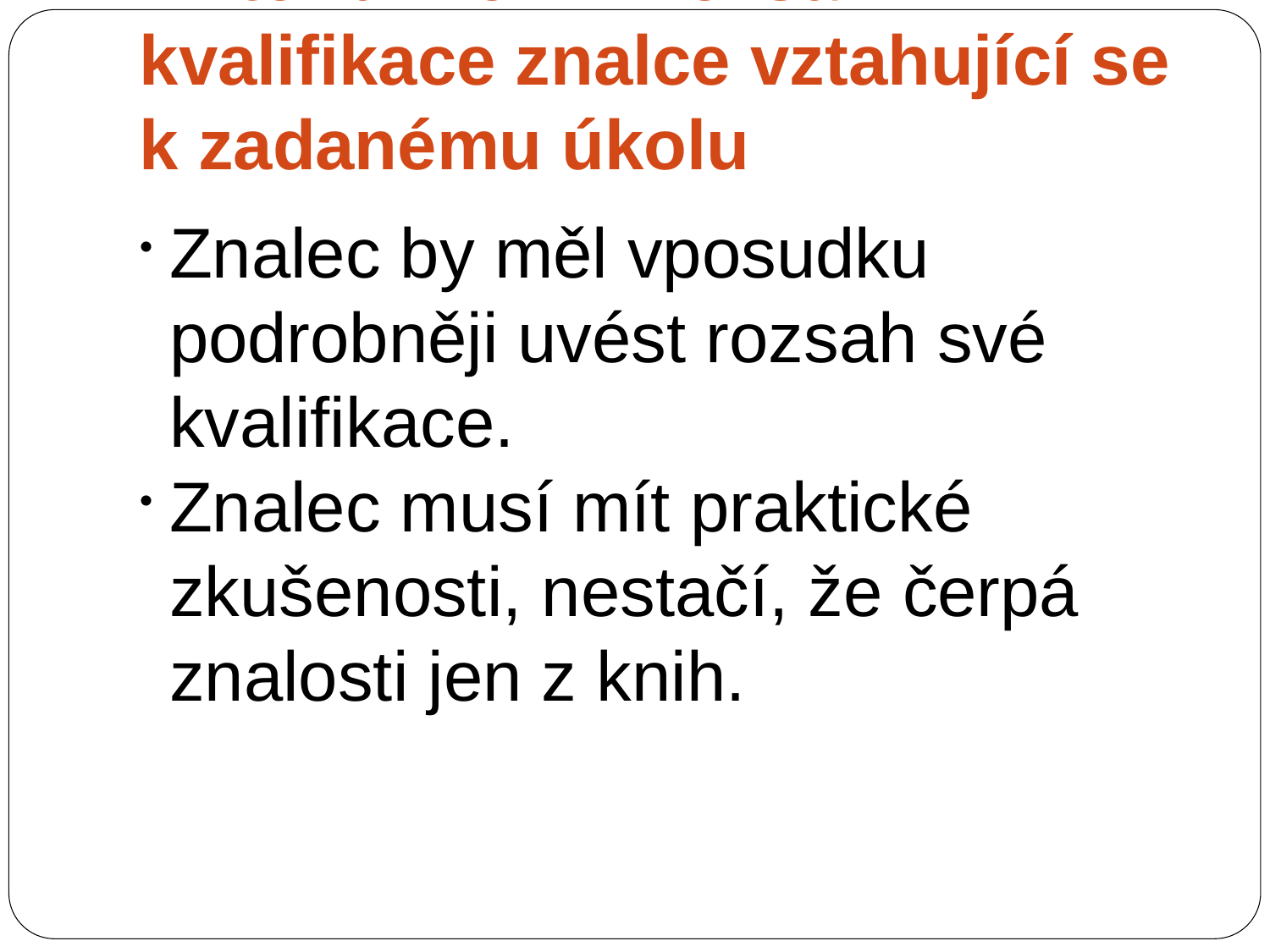

Kritérium č. 1: Rozsah kvalifikace znalce vztahující se k zadanému úkolu
Znalec by měl vposudku podrobněji uvést rozsah své kvalifikace.
Znalec musí mít praktické zkušenosti, nestačí, že čerpá znalosti jen z knih.